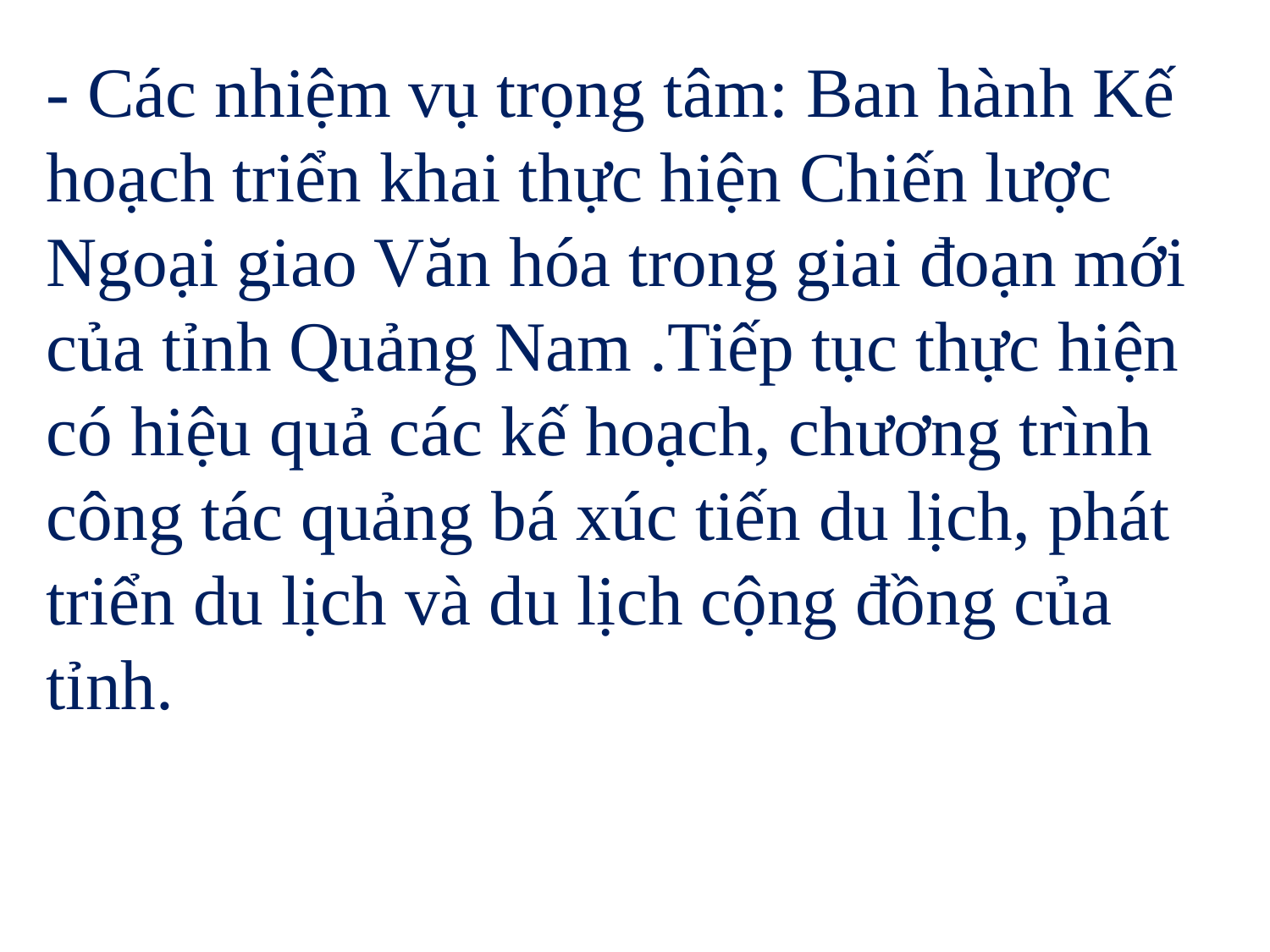

- Các nhiệm vụ trọng tâm: Ban hành Kế hoạch triển khai thực hiện Chiến lược Ngoại giao Văn hóa trong giai đoạn mới của tỉnh Quảng Nam .Tiếp tục thực hiện có hiệu quả các kế hoạch, chương trình công tác quảng bá xúc tiến du lịch, phát triển du lịch và du lịch cộng đồng của tỉnh.